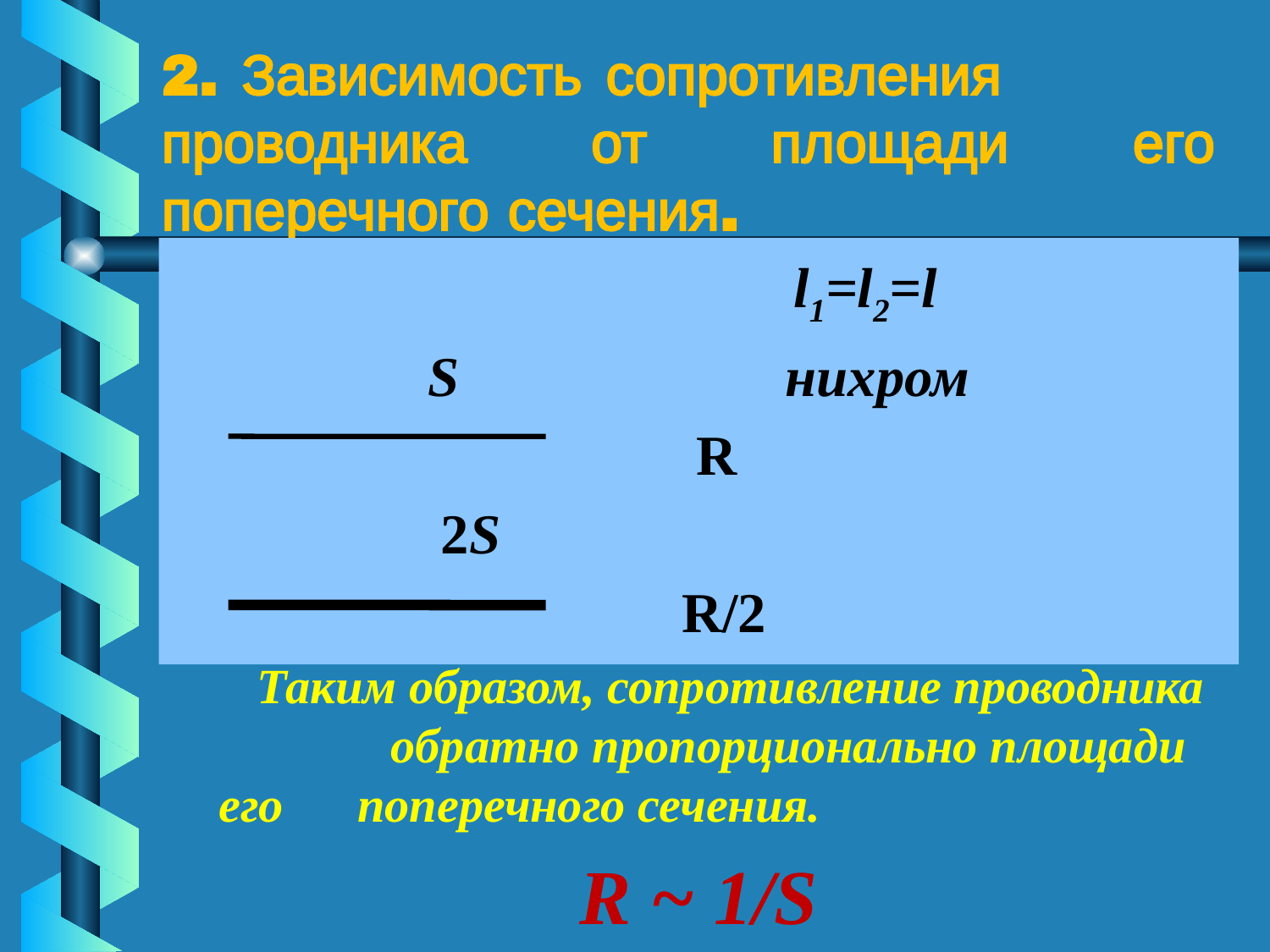

# 2. Зависимость сопротивления          проводника от площади его поперечного сечения.
                     l1=l2=l
S                       нихром
                                     R
                   2S
                                    R/2
       Таким образом, сопротивление проводника                обратно пропорционально площади его      поперечного сечения.
R ~ 1/S